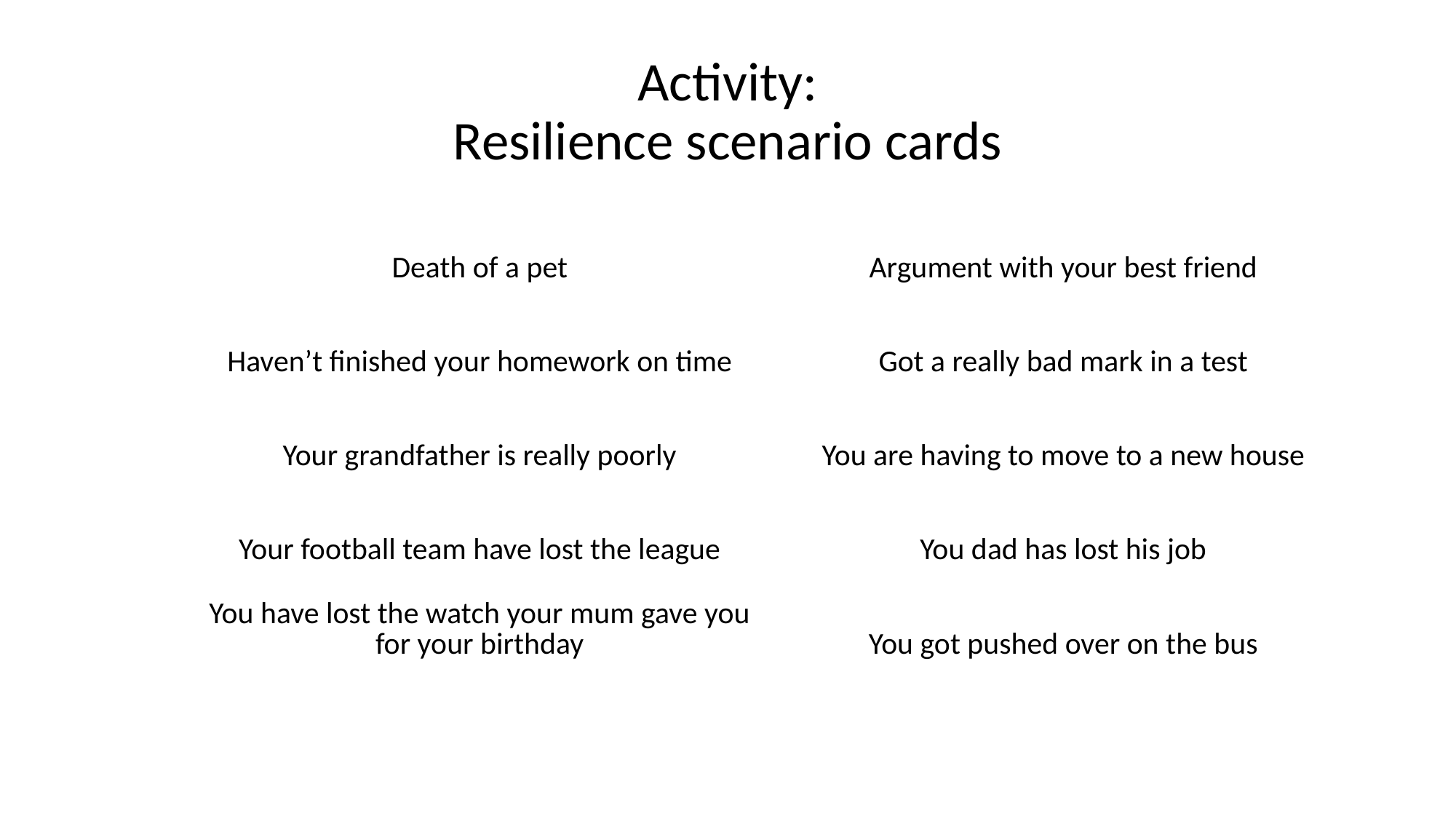

Activity:
Resilience scenario cards
| Death of a pet | Argument with your best friend |
| --- | --- |
| Haven’t finished your homework on time | Got a really bad mark in a test |
| Your grandfather is really poorly | You are having to move to a new house |
| Your football team have lost the league | You dad has lost his job |
| You have lost the watch your mum gave you for your birthday | You got pushed over on the bus |